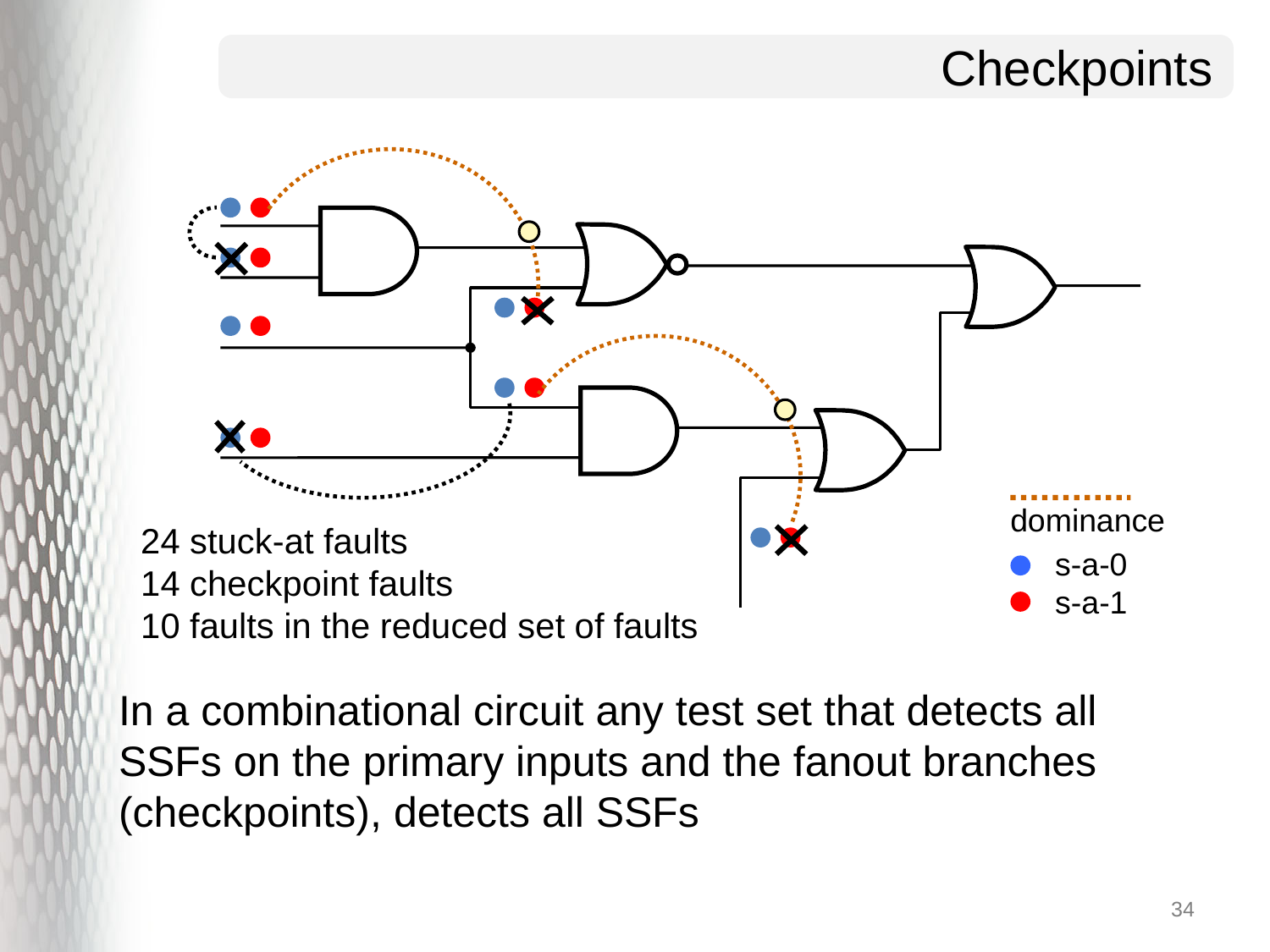

# Checkpoints

dominance

24 stuck-at faults
14 checkpoint faults
10 faults in the reduced set of faults

s-a-0
s-a-1

In a combinational circuit any test set that detects all SSFs on the primary inputs and the fanout branches (checkpoints), detects all SSFs